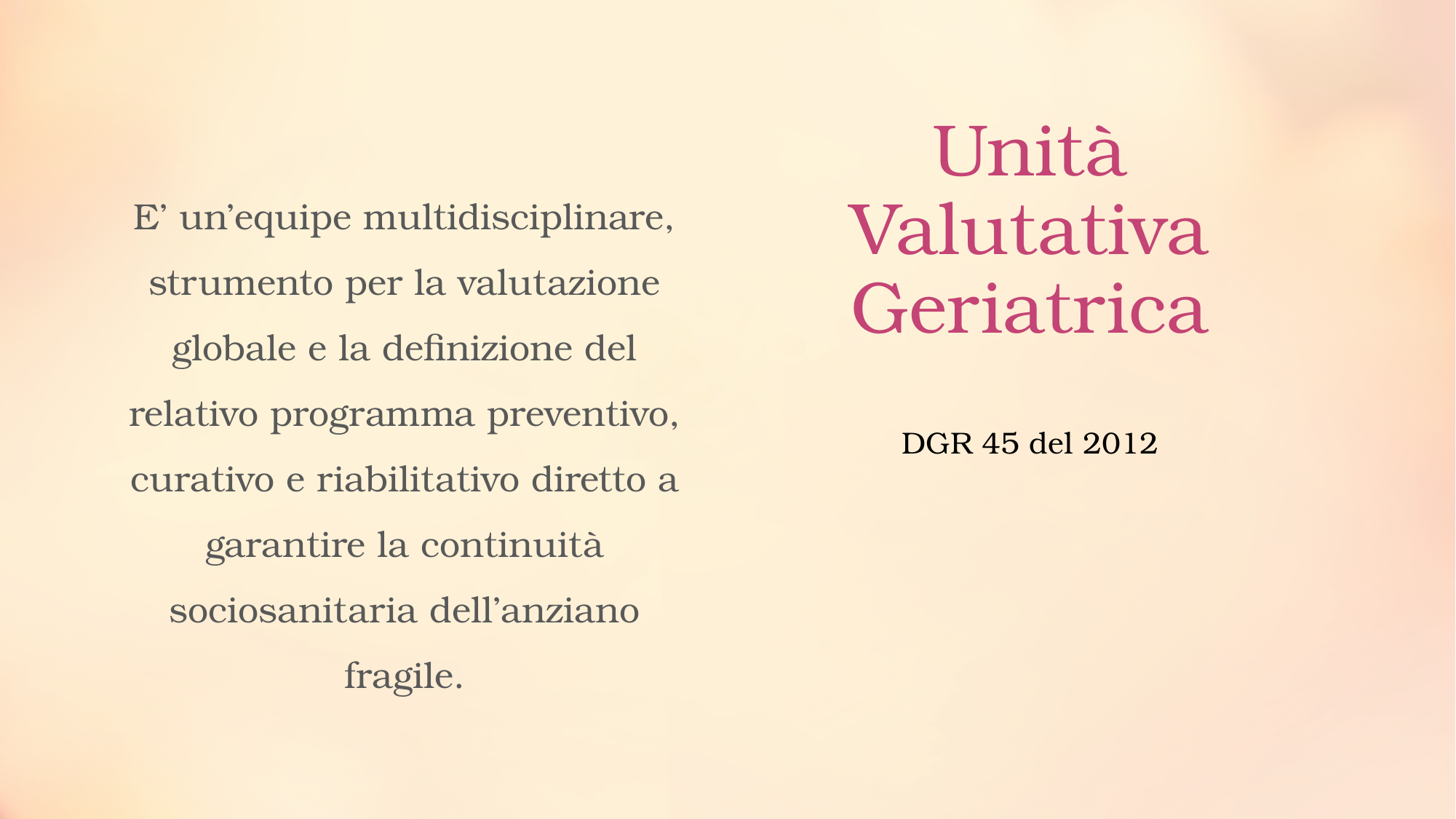

# Unità Valutativa Geriatrica DGR 45 del 2012
E’ un’equipe multidisciplinare, strumento per la valutazione globale e la definizione del relativo programma preventivo, curativo e riabilitativo diretto a garantire la continuità sociosanitaria dell’anziano fragile.